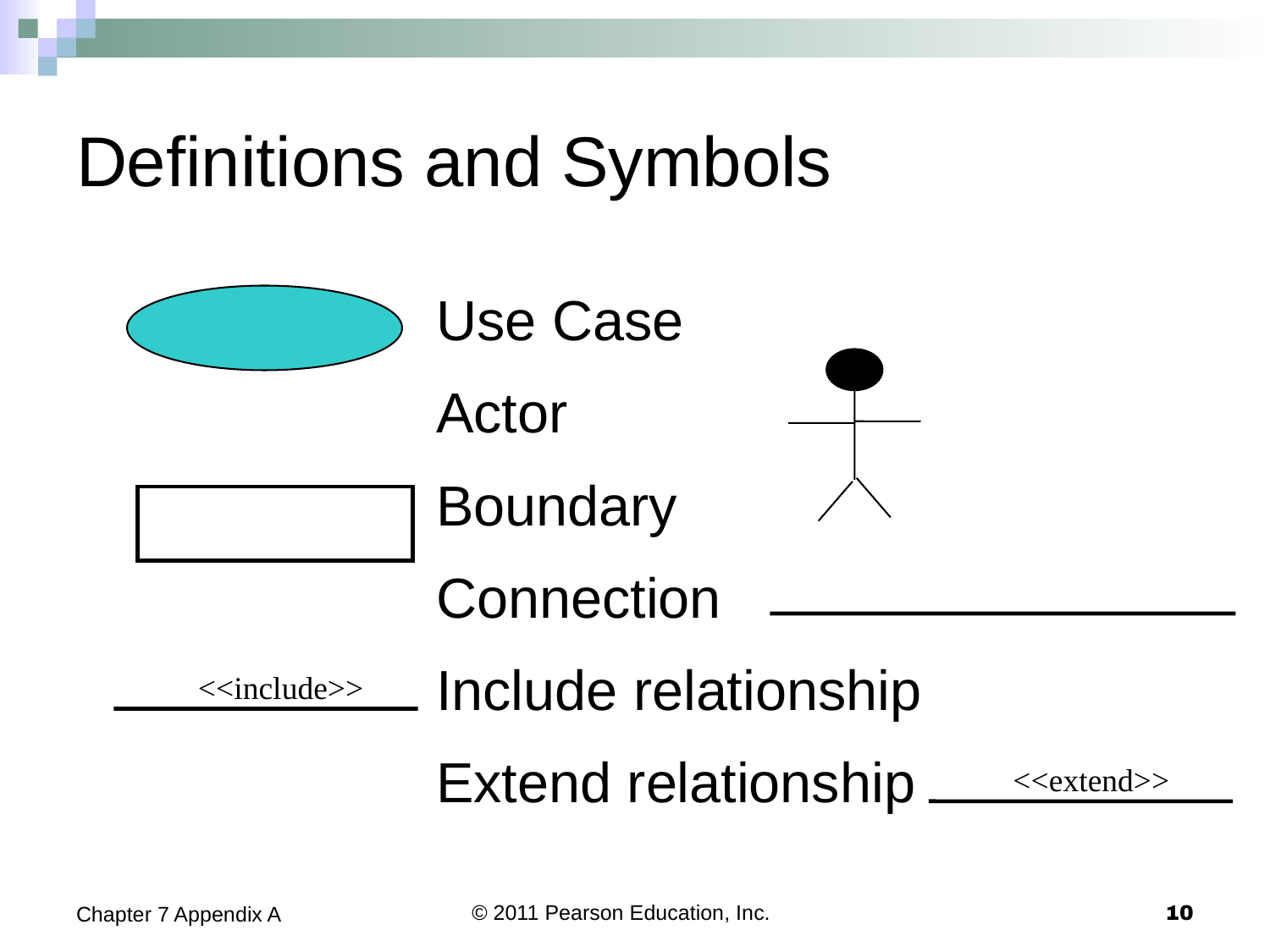

# Definitions and Symbols
Use Case
Actor
Boundary
Connection
Include relationship
Extend relationship

<<include>>

<<extend>>

Chapter 7 Appendix A
© 2011 Pearson Education, Inc.
10